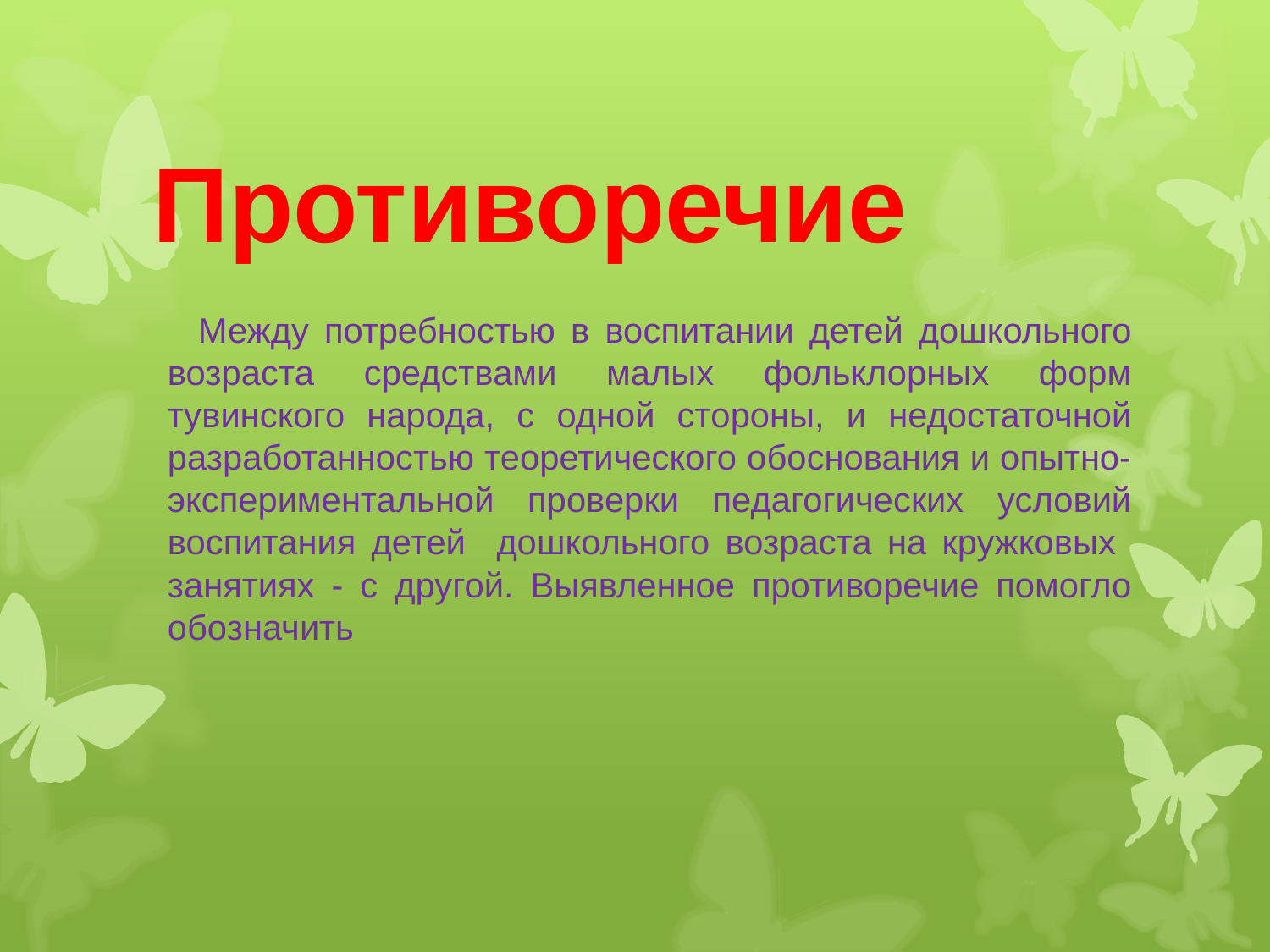

# Противоречие
  Между потребностью в воспитании детей дошкольного возраста средствами малых фольклорных форм тувинского народа, с одной стороны, и недостаточной разработанностью теоретического обоснования и опытно-экспериментальной проверки педагогических условий воспитания детей  дошкольного возраста на кружковых  занятиях - с другой. Выявленное противоречие помогло обозначить